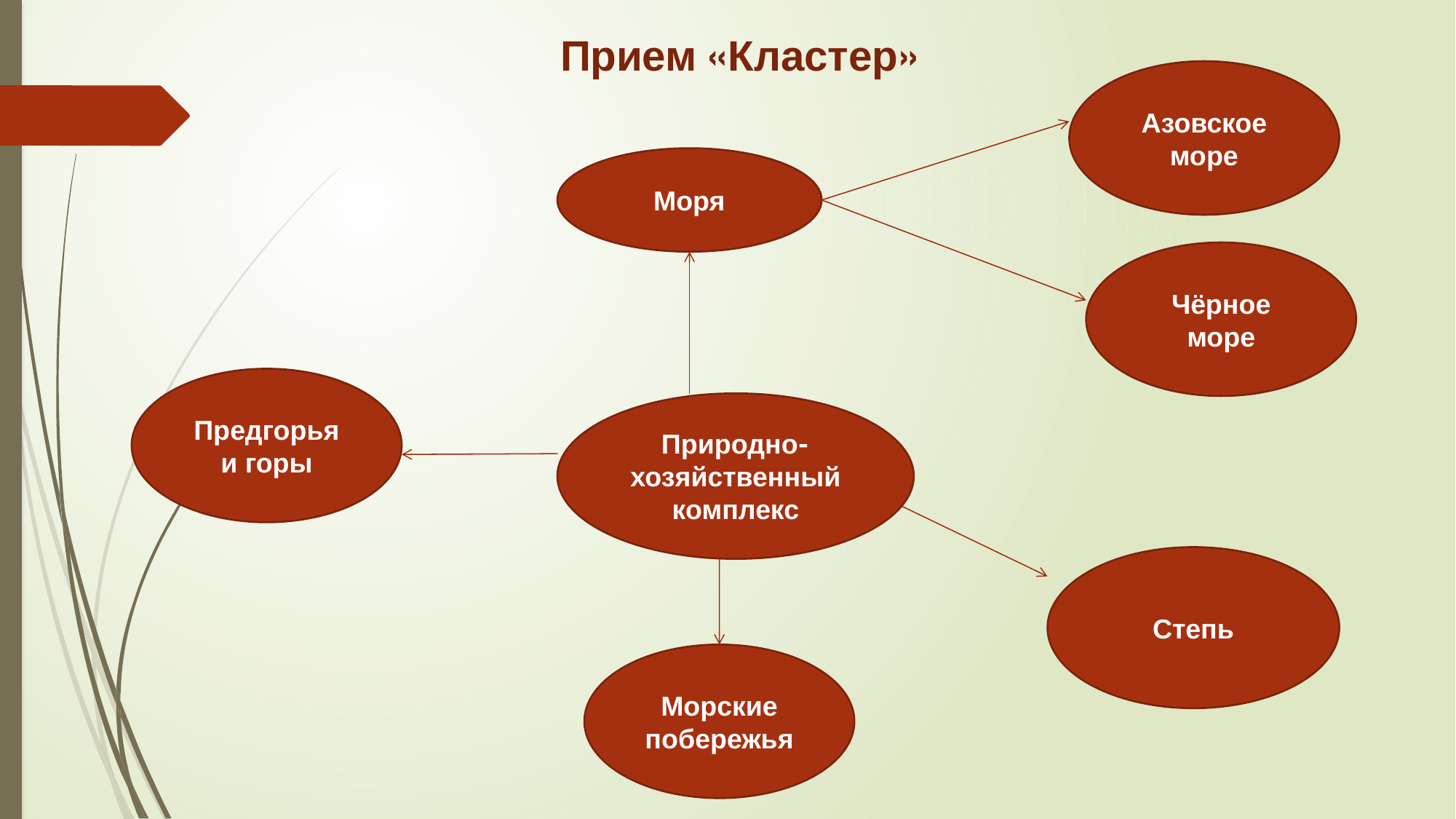

# Прием «Кластер»
Азовское море

Моря
Чёрное море
Предгорья и горы
Природно-хозяйственный комплекс
Степь
Морские побережья